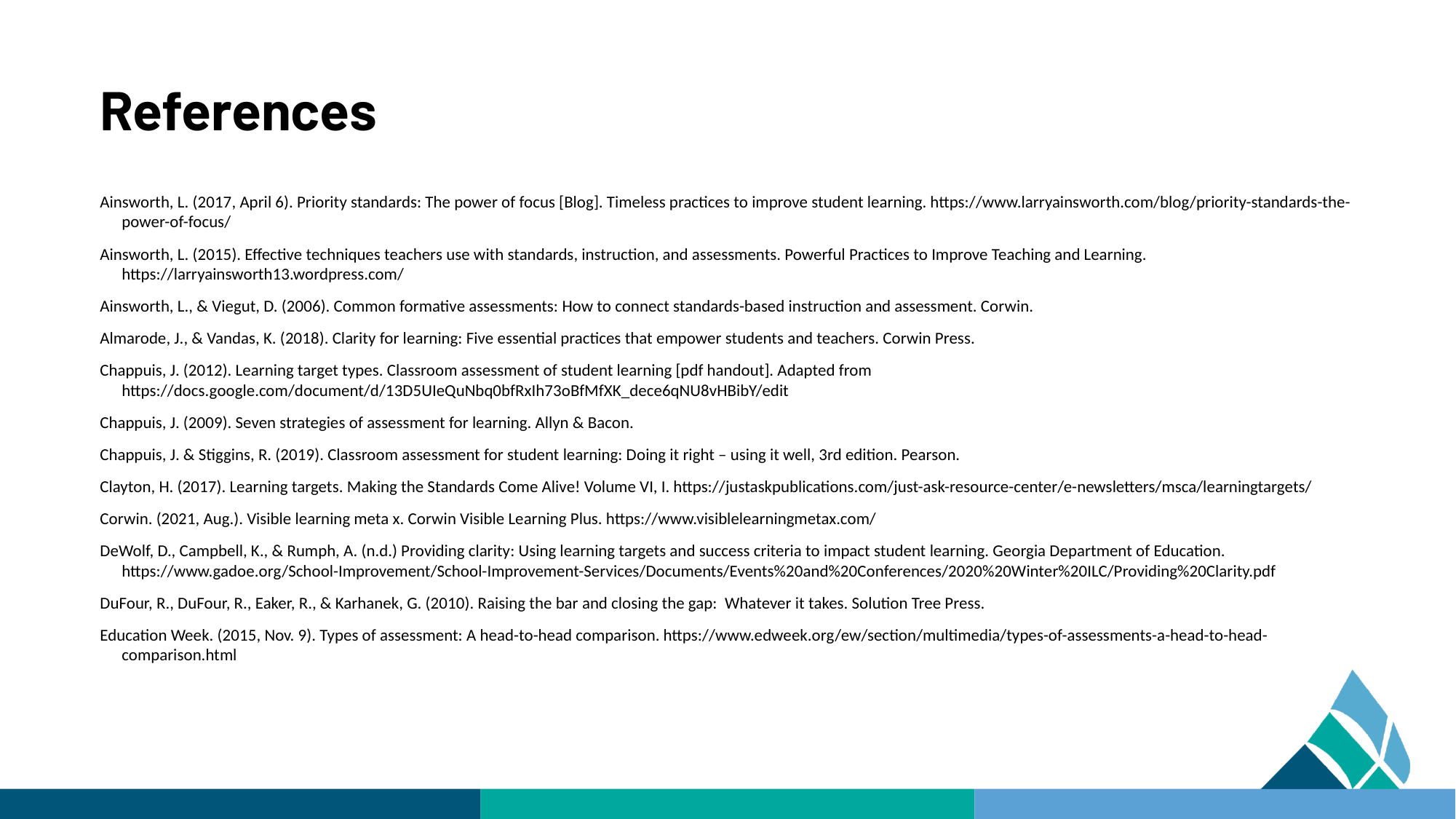

# References
Ainsworth, L. (2017, April 6). Priority standards: The power of focus [Blog]. Timeless practices to improve student learning. https://www.larryainsworth.com/blog/priority-standards-the-power-of-focus/​
Ainsworth, L. (2015). Effective techniques teachers use with standards, instruction, and assessments. Powerful Practices to Improve Teaching and Learning. https://larryainsworth13.wordpress.com/​
Ainsworth, L., & Viegut, D. (2006). Common formative assessments: How to connect standards-based instruction and assessment. Corwin.​
Almarode, J., & Vandas, K. (2018). Clarity for learning: Five essential practices that empower students and teachers. Corwin Press. ​
Chappuis, J. (2012). Learning target types. Classroom assessment of student learning [pdf handout]. Adapted from  https://docs.google.com/document/d/13D5UIeQuNbq0bfRxIh73oBfMfXK_dece6qNU8vHBibY/edit​
Chappuis, J. (2009). Seven strategies of assessment for learning. Allyn & Bacon.​
Chappuis, J. & Stiggins, R. (2019). Classroom assessment for student learning: Doing it right – using it well, 3rd edition. Pearson. ​
Clayton, H. (2017). Learning targets. Making the Standards Come Alive! Volume VI, I. https://justaskpublications.com/just-ask-resource-center/e-newsletters/msca/learningtargets/​
Corwin. (2021, Aug.). Visible learning meta x. Corwin Visible Learning Plus. https://www.visiblelearningmetax.com/​
DeWolf, D., Campbell, K., & Rumph, A. (n.d.) Providing clarity: Using learning targets and success criteria to impact student learning. Georgia Department of Education. https://www.gadoe.org/School-Improvement/School-Improvement-Services/Documents/Events%20and%20Conferences/2020%20Winter%20ILC/Providing%20Clarity.pdf​
DuFour, R., DuFour, R., Eaker, R., & Karhanek, G. (2010). Raising the bar and closing the gap:  Whatever it takes. Solution Tree Press. ​
Education Week. (2015, Nov. 9). Types of assessment: A head-to-head comparison. https://www.edweek.org/ew/section/multimedia/types-of-assessments-a-head-to-head-comparison.html ​
​

​